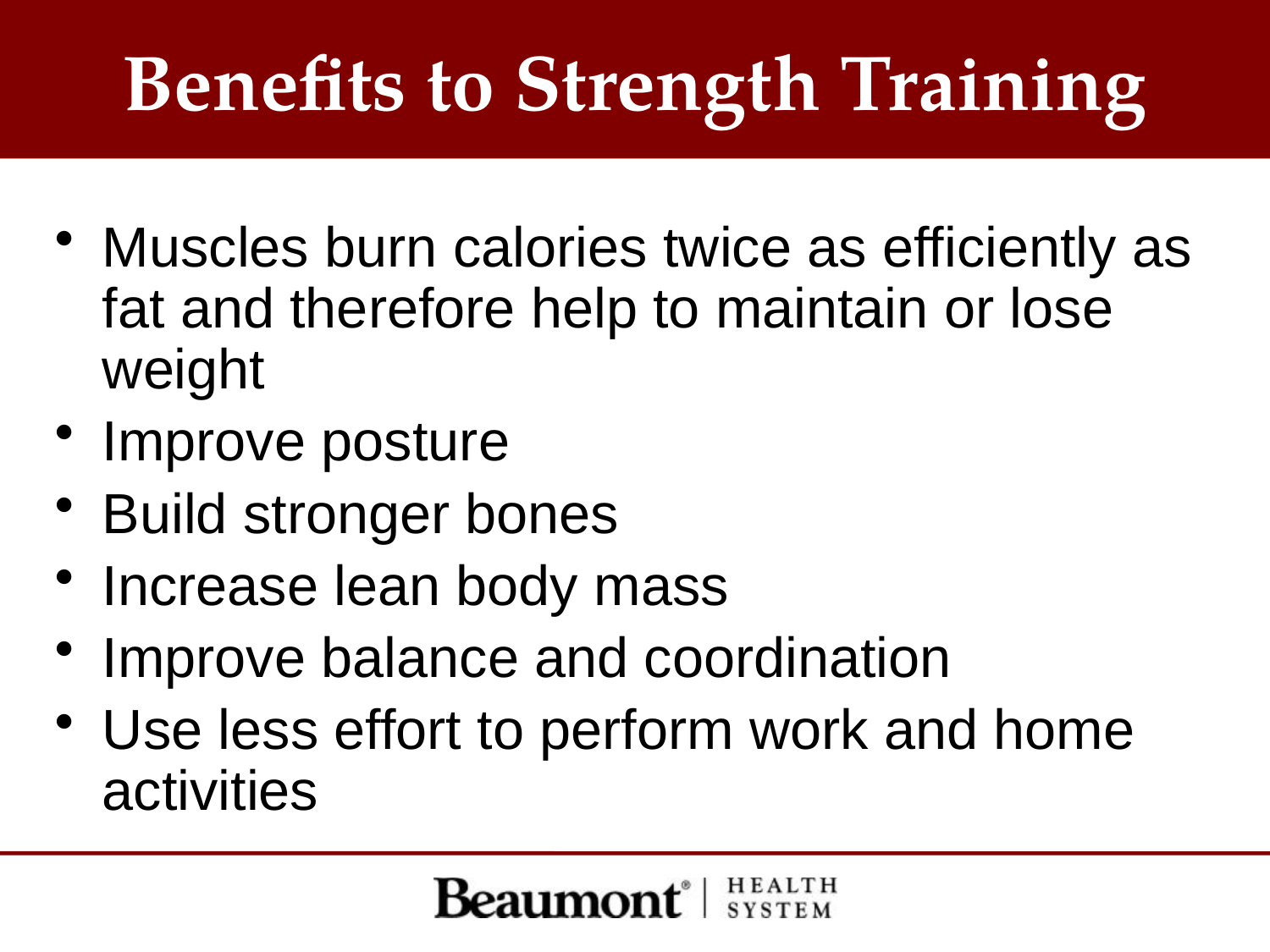

# Benefits to Strength Training
Muscles burn calories twice as efficiently as fat and therefore help to maintain or lose weight
Improve posture
Build stronger bones
Increase lean body mass
Improve balance and coordination
Use less effort to perform work and home activities